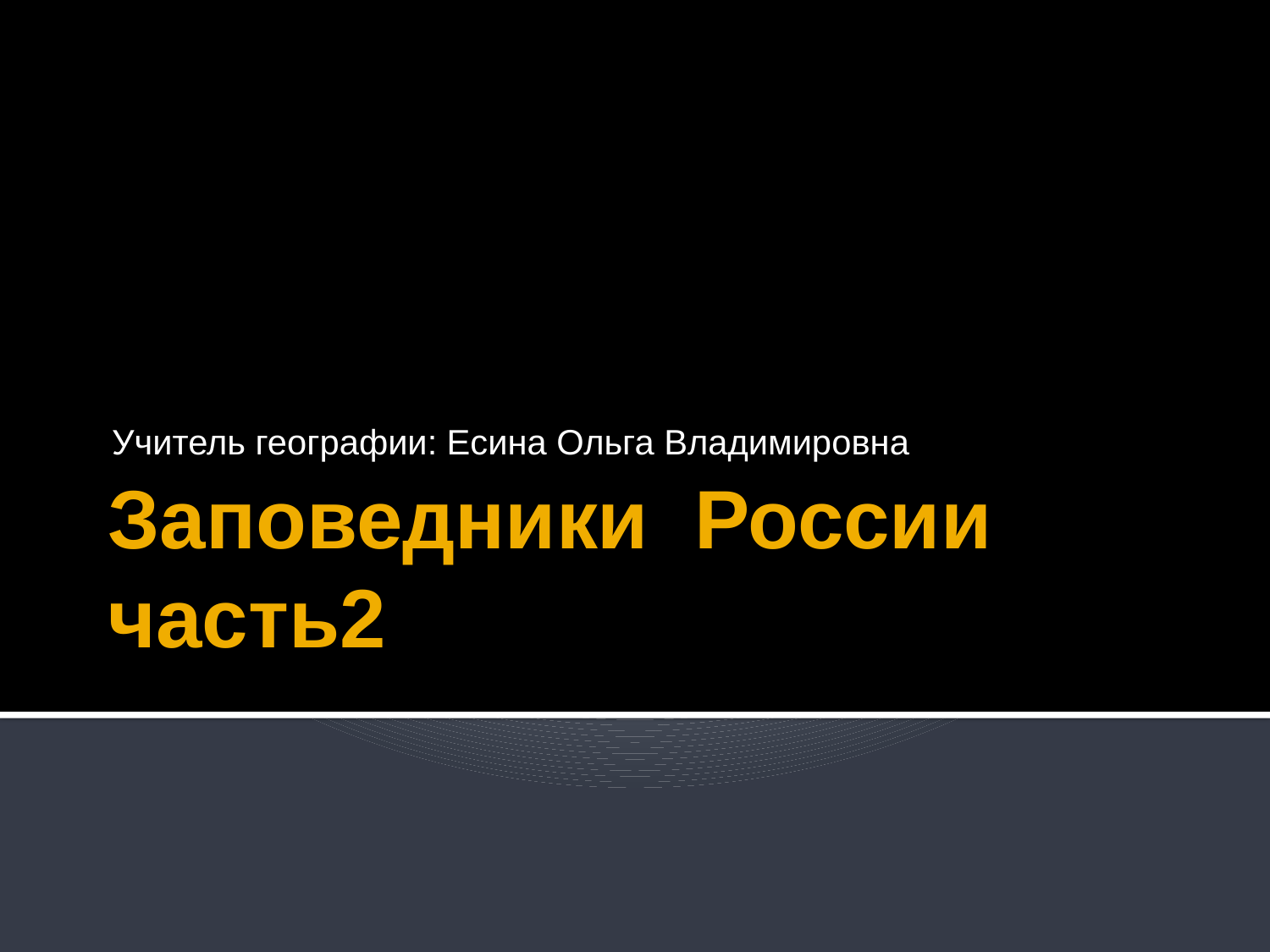

Учитель географии: Есина Ольга Владимировна
# Заповедники  России часть2